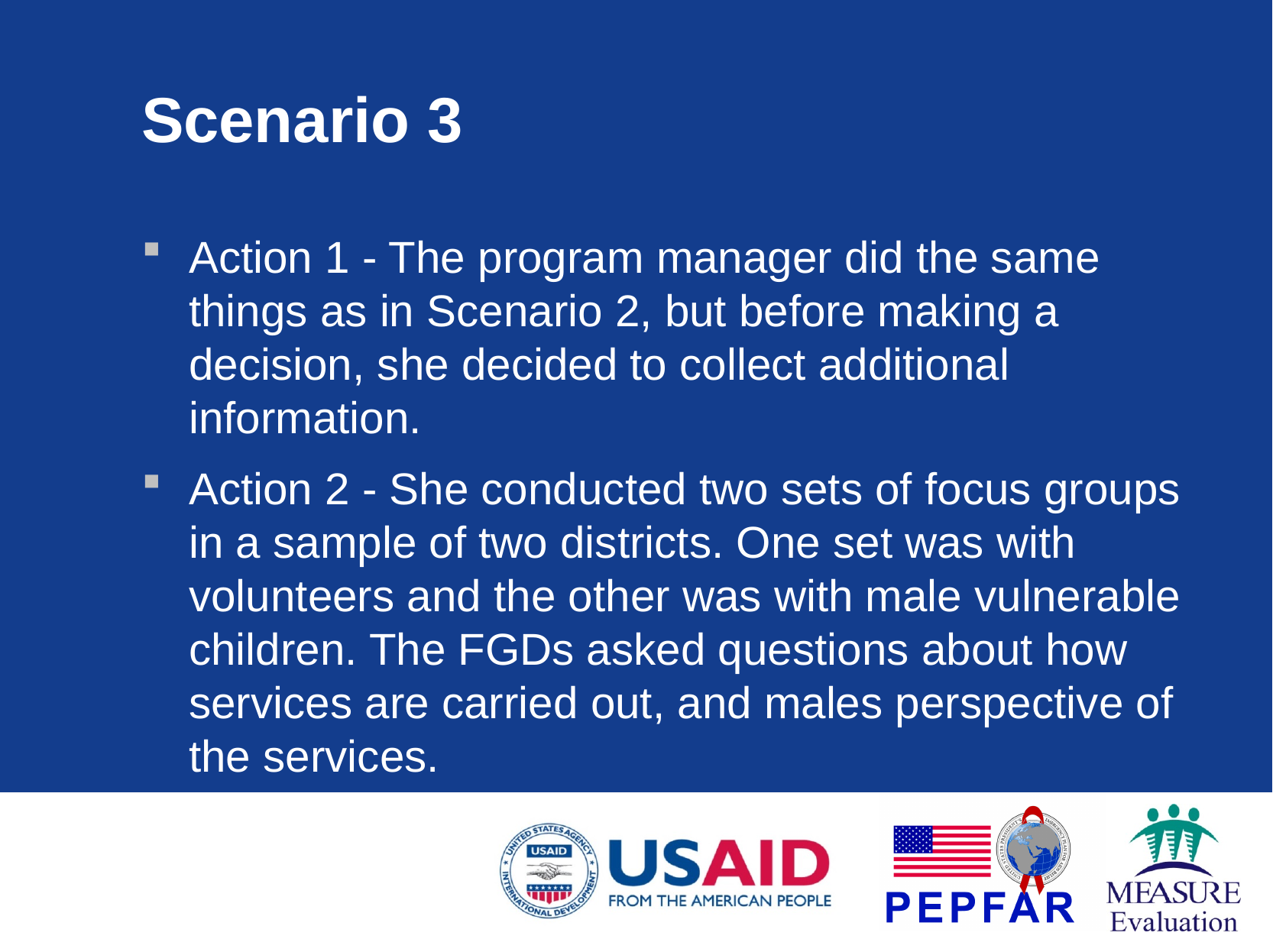

# Scenario 3
Action 1 - The program manager did the same things as in Scenario 2, but before making a decision, she decided to collect additional information.
Action 2 - She conducted two sets of focus groups in a sample of two districts. One set was with volunteers and the other was with male vulnerable children. The FGDs asked questions about how services are carried out, and males perspective of the services.